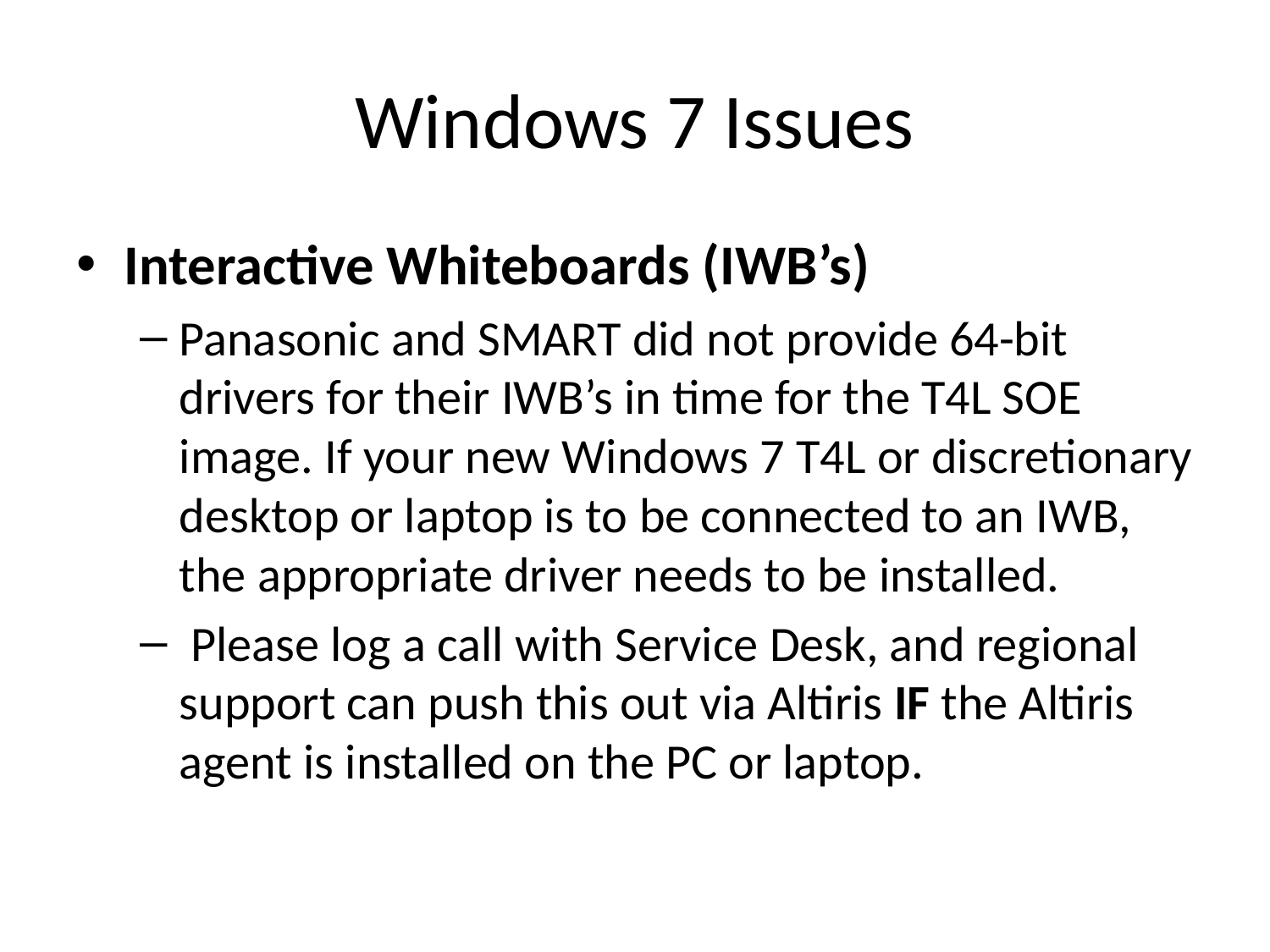

# Windows 7 Issues
Interactive Whiteboards (IWB’s)
Panasonic and SMART did not provide 64-bit drivers for their IWB’s in time for the T4L SOE image. If your new Windows 7 T4L or discretionary desktop or laptop is to be connected to an IWB, the appropriate driver needs to be installed.
 Please log a call with Service Desk, and regional support can push this out via Altiris IF the Altiris agent is installed on the PC or laptop.